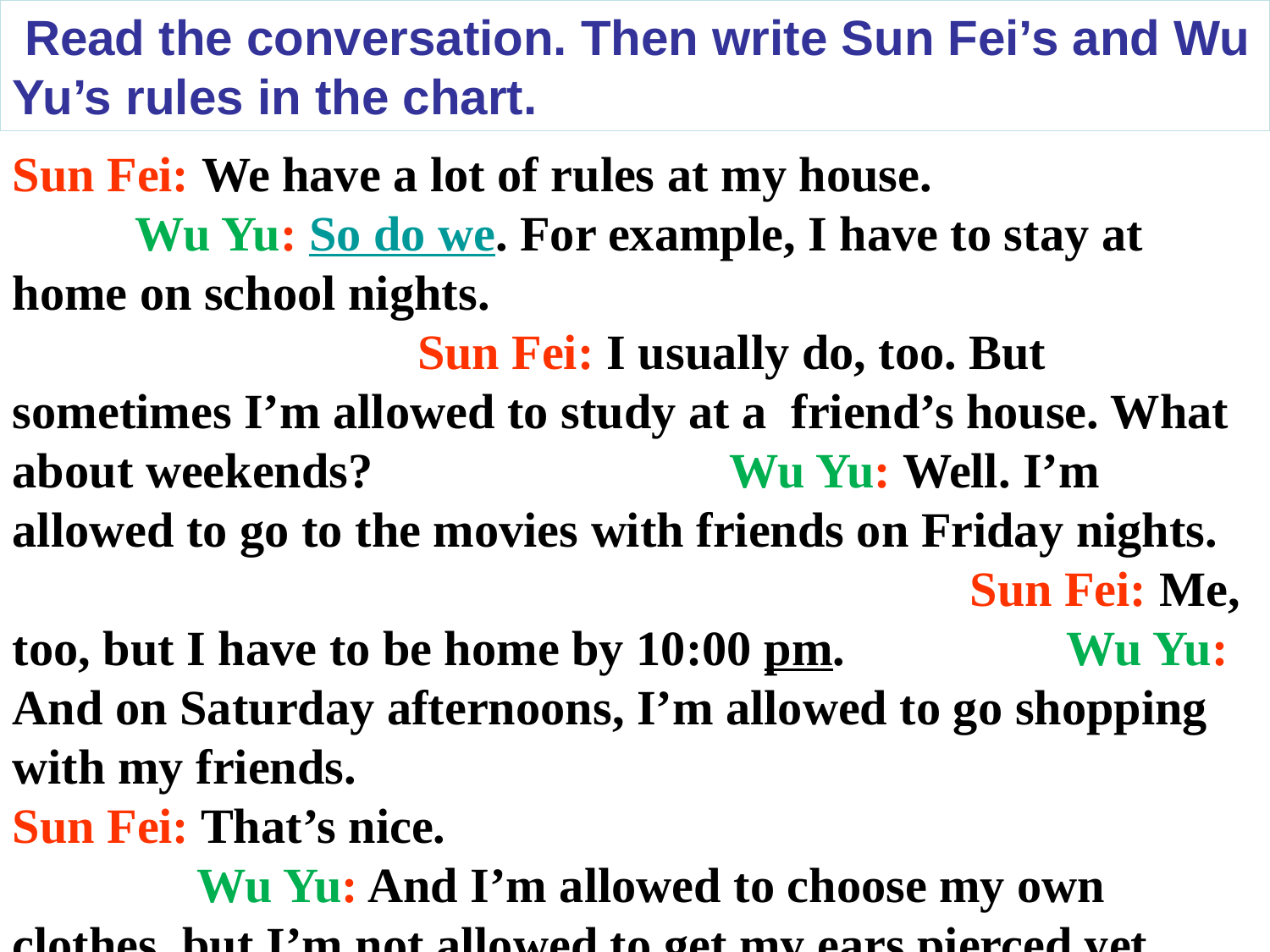

Read the conversation. Then write Sun Fei’s and Wu Yu’s rules in the chart.
Sun Fei: We have a lot of rules at my house.                                     Wu Yu: So do we. For example, I have to stay at home on school nights.                                                                                                Sun Fei: I usually do, too. But sometimes I’m allowed to study at a  friend’s house. What about weekends?                             Wu Yu: Well. I’m allowed to go to the movies with friends on Friday nights.                                                                                  Sun Fei: Me, too, but I have to be home by 10:00 pm.                  Wu Yu: And on Saturday afternoons, I’m allowed to go shopping with my friends.                                                                      Sun Fei: That’s nice.                                                                                  Wu Yu: And I’m allowed to choose my own clothes, but I’m not allowed to get my ears pierced yet.